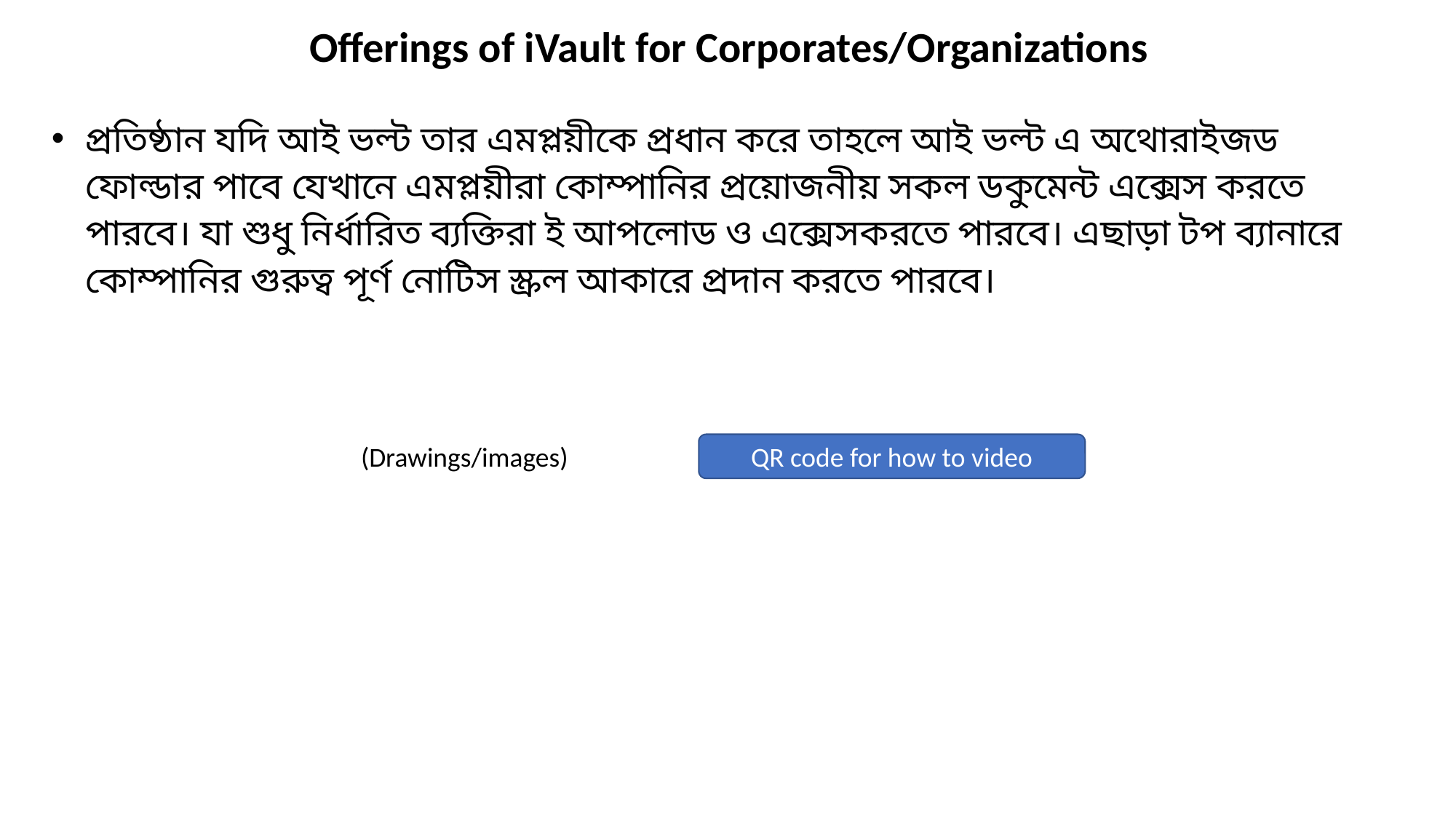

Offerings of iVault for Corporates/Organizations
প্রতিষ্ঠান যদি আই ভল্ট তার এমপ্লয়ীকে প্রধান করে তাহলে আই ভল্ট এ অথোরাইজড ফোল্ডার পাবে যেখানে এমপ্লয়ীরা কোম্পানির প্রয়োজনীয় সকল ডকুমেন্ট এক্সেস করতে পারবে। যা শুধু নির্ধারিত ব্যক্তিরা ই আপলোড ও এক্সেসকরতে পারবে। এছাড়া টপ ব্যানারে কোম্পানির গুরুত্ব পূর্ণ নোটিস স্ক্রল আকারে প্রদান করতে পারবে।
(Drawings/images)
QR code for how to video